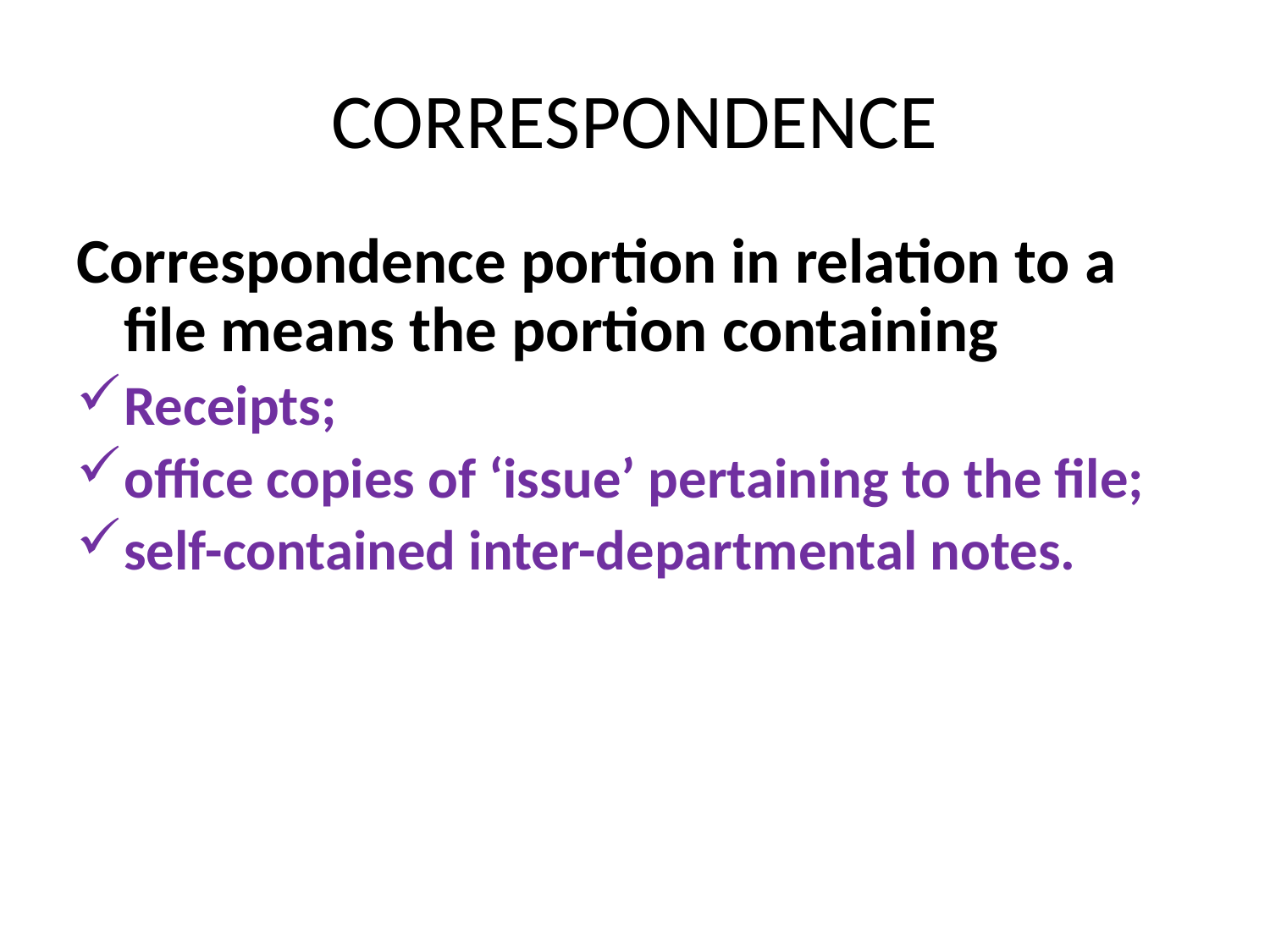

# CORRESPONDENCE
Correspondence portion in relation to a file means the portion containing
Receipts;
office copies of ‘issue’ pertaining to the file;
self-contained inter-departmental notes.